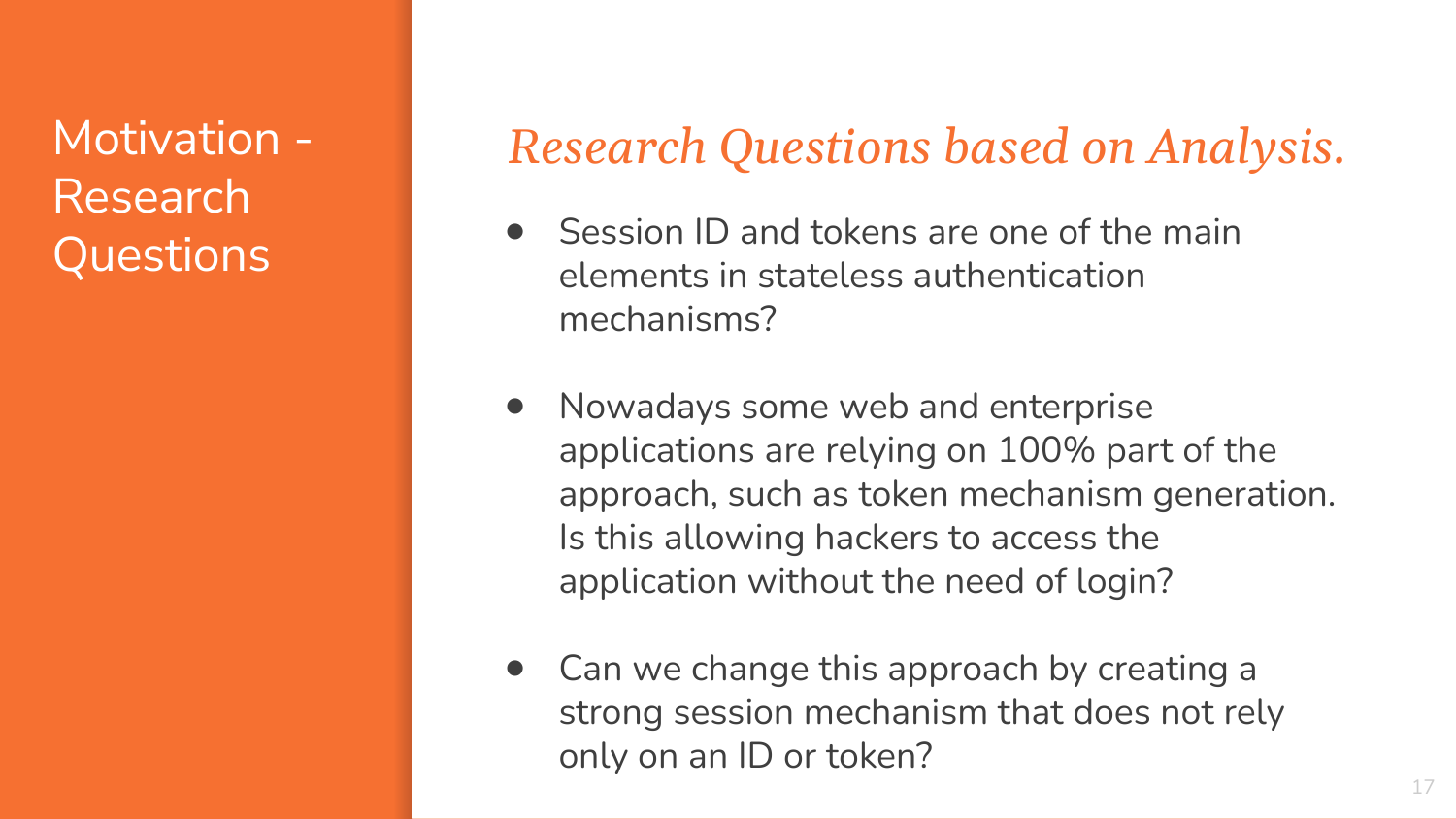

# Motivation -
Research Questions
Research Questions based on Analysis.
Session ID and tokens are one of the main elements in stateless authentication mechanisms?

Nowadays some web and enterprise applications are relying on 100% part of the approach, such as token mechanism generation. Is this allowing hackers to access the application without the need of login?

Can we change this approach by creating a strong session mechanism that does not rely only on an ID or token?

17